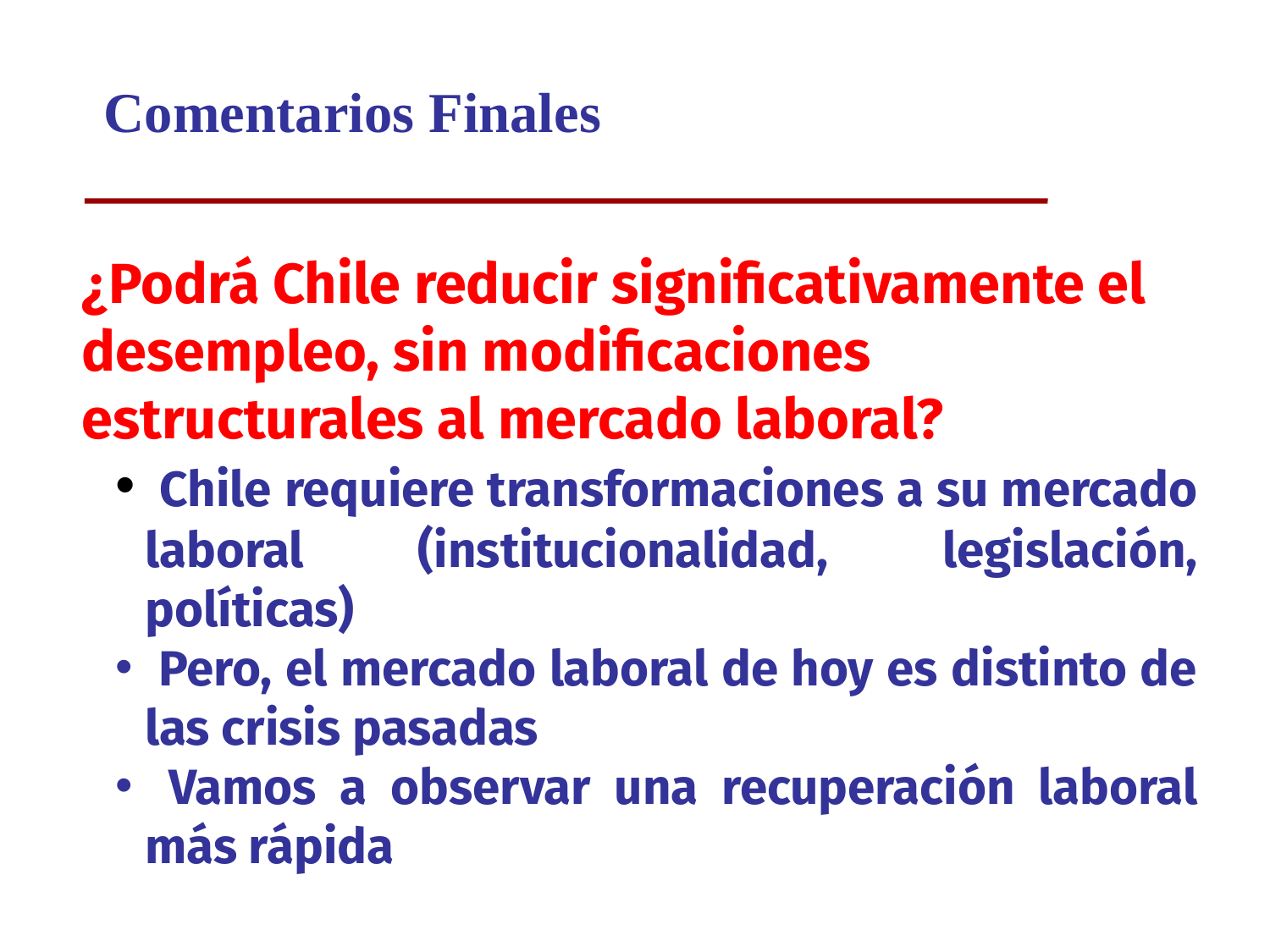

Comentarios Finales

¿Podrá Chile reducir significativamente el desempleo, sin modificaciones estructurales al mercado laboral?
 Chile requiere transformaciones a su mercado laboral (institucionalidad, legislación, políticas)
 Pero, el mercado laboral de hoy es distinto de las crisis pasadas
 Vamos a observar una recuperación laboral más rápida